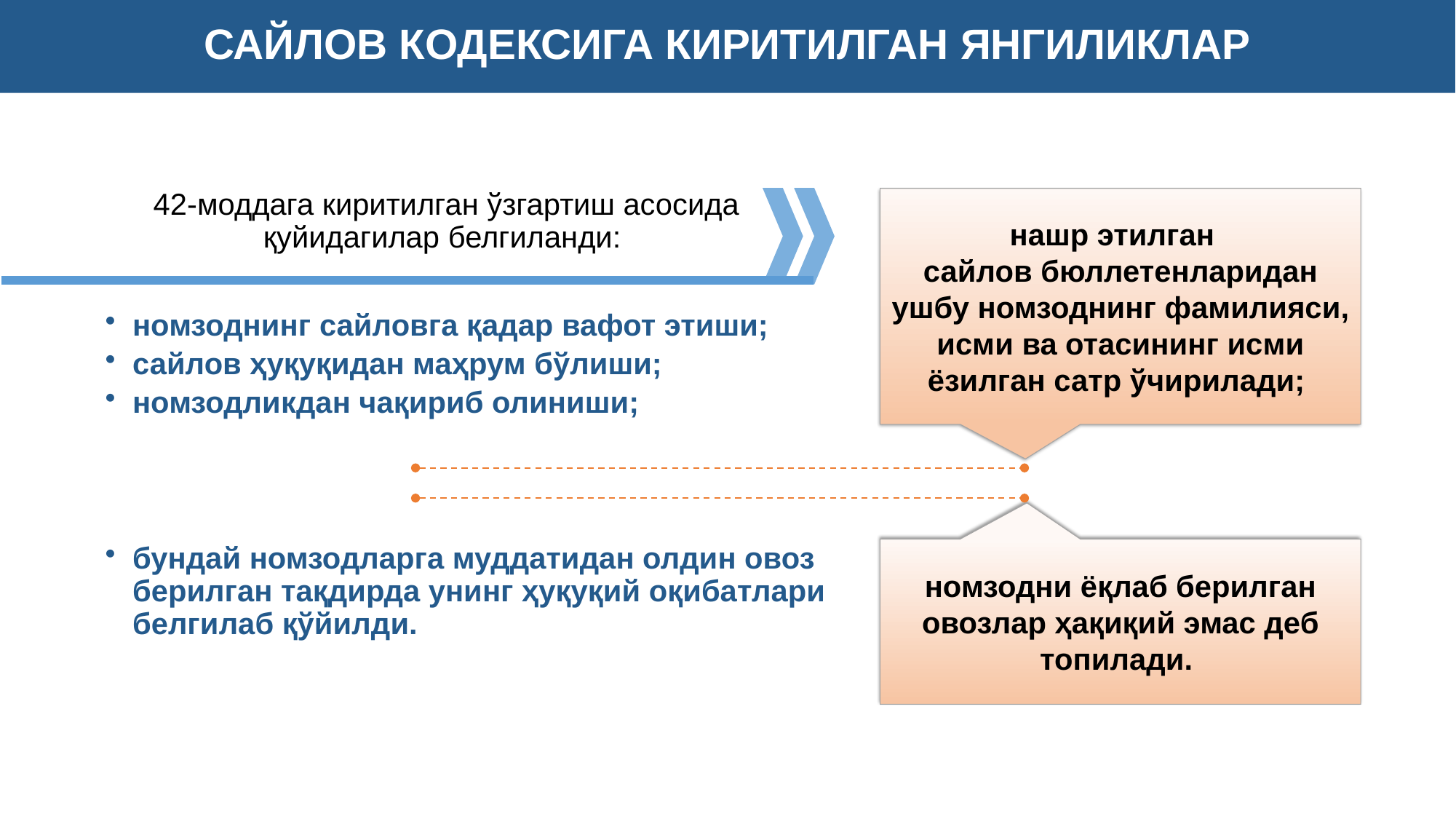

САЙЛОВ КОДЕКСИГА КИРИТИЛГАН ЯНГИЛИКЛАР
42-моддага киритилган ўзгартиш асосида қуйидагилар белгиланди:

нашр этилган
сайлов бюллетенларидан ушбу номзоднинг фамилияси, исми ва отасининг исми ёзилган сатр ўчирилади;
номзоднинг сайловга қадар вафот этиши;
сайлов ҳуқуқидан маҳрум бўлиши;
номзодликдан чақириб олиниши;

бундай номзодларга муддатидан олдин овоз берилган тақдирда унинг ҳуқуқий оқибатлари белгилаб қўйилди.
номзодни ёқлаб берилган овозлар ҳақиқий эмас деб топилади.